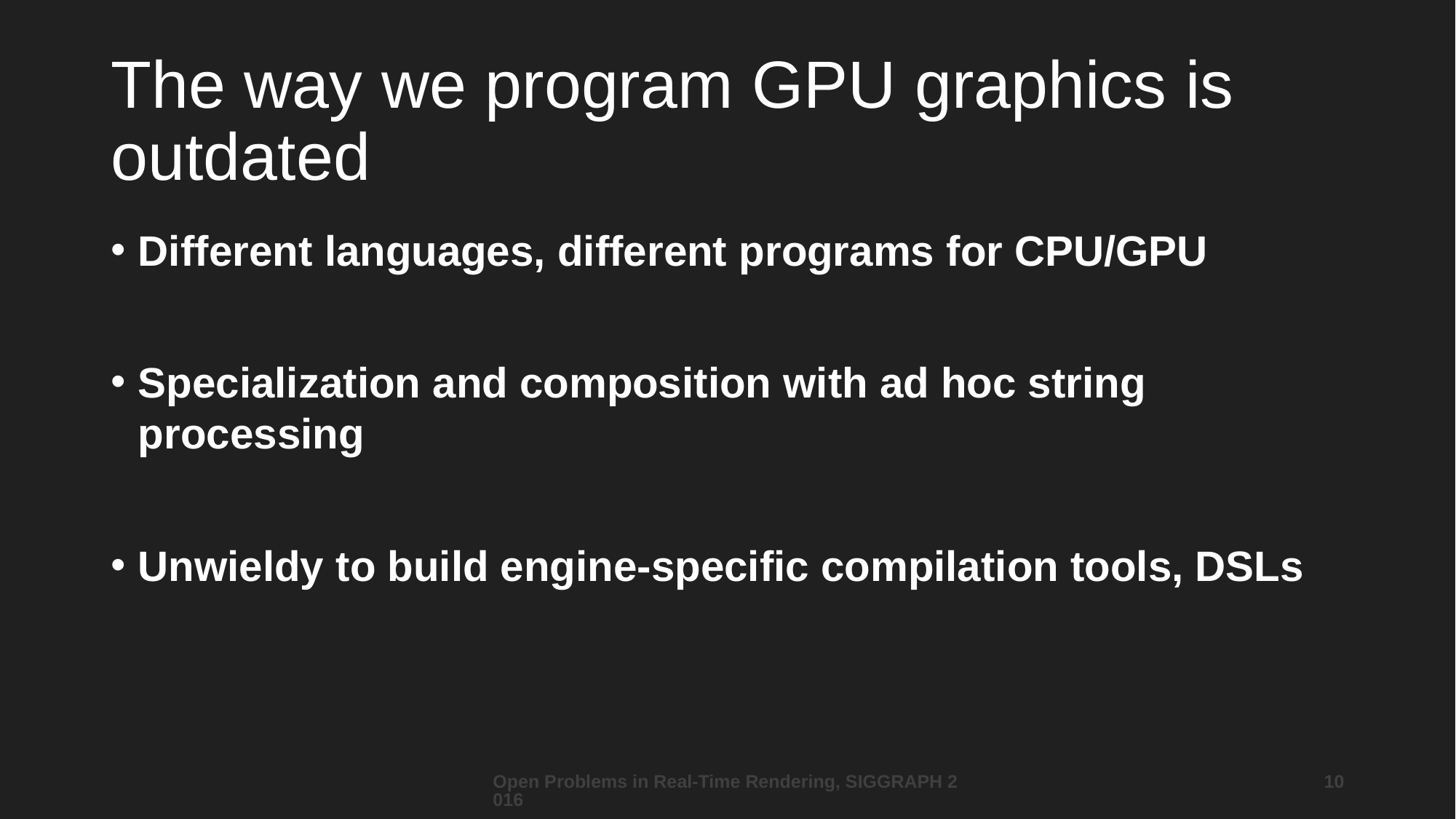

# The way we program GPU graphics is outdated
Different languages, different programs for CPU/GPU

Specialization and composition with ad hoc string processing

Unwieldy to build engine-specific compilation tools, DSLs
Open Problems in Real-Time Rendering, SIGGRAPH 2016
10